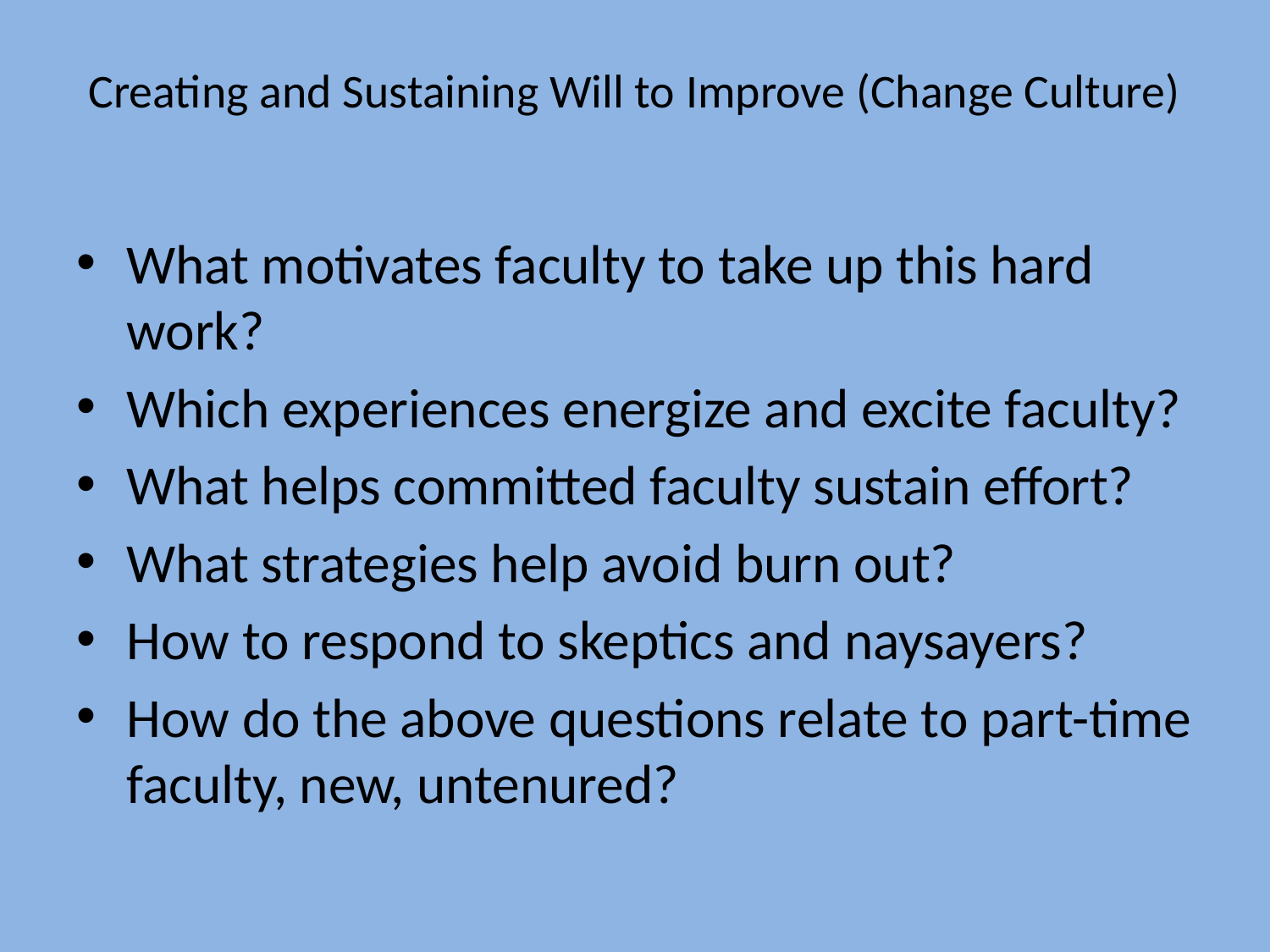

# Creating and Sustaining Will to Improve (Change Culture)
What motivates faculty to take up this hard work?
Which experiences energize and excite faculty?
What helps committed faculty sustain effort?
What strategies help avoid burn out?
How to respond to skeptics and naysayers?
How do the above questions relate to part-time faculty, new, untenured?